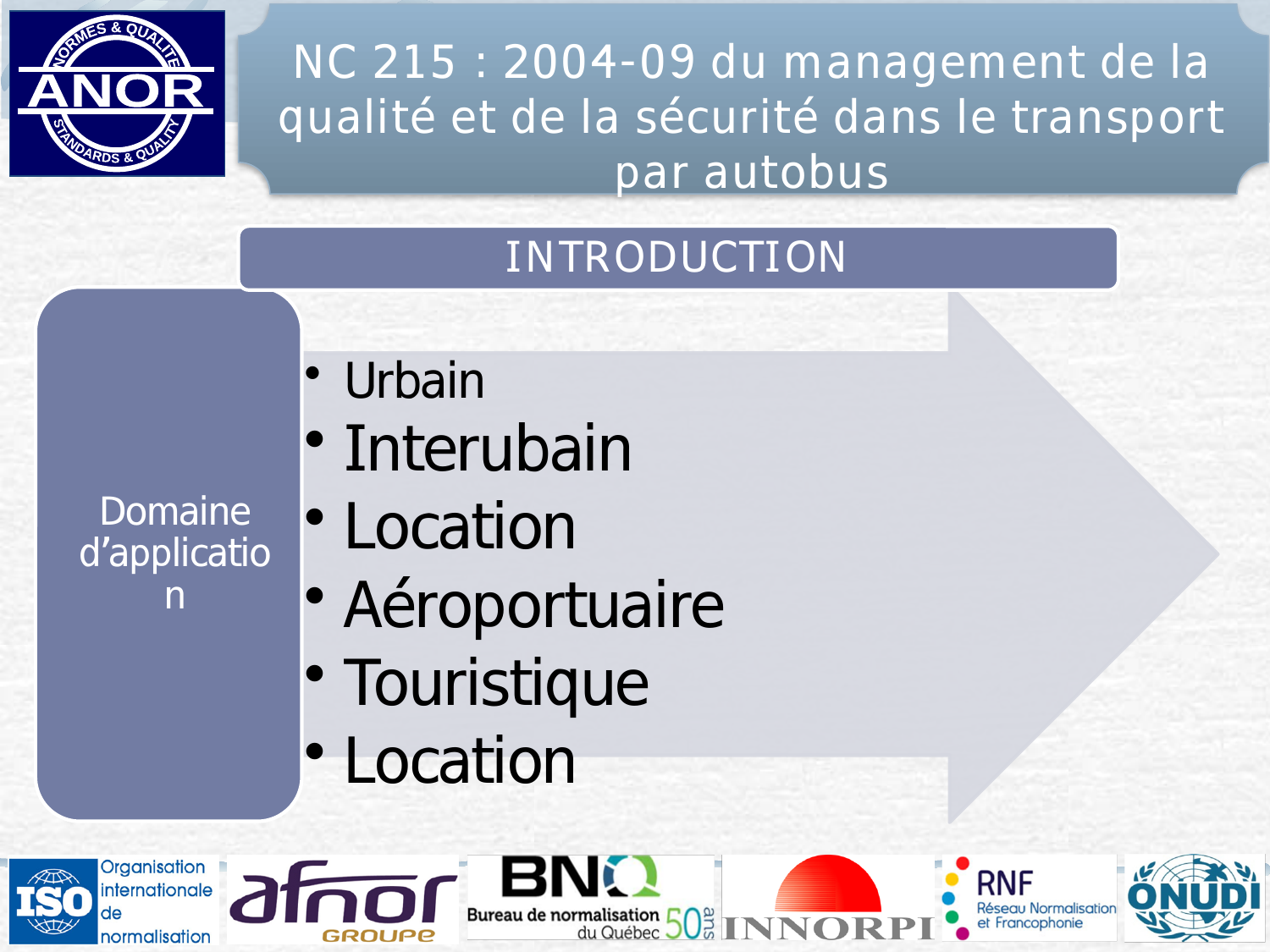

NC 215 : 2004-09 du management de la qualité et de la sécurité dans le transport par autobus

INTRODUCTION
Urbain
Interubain
Location
Aéroportuaire
Touristique
Location
Domaine d’application